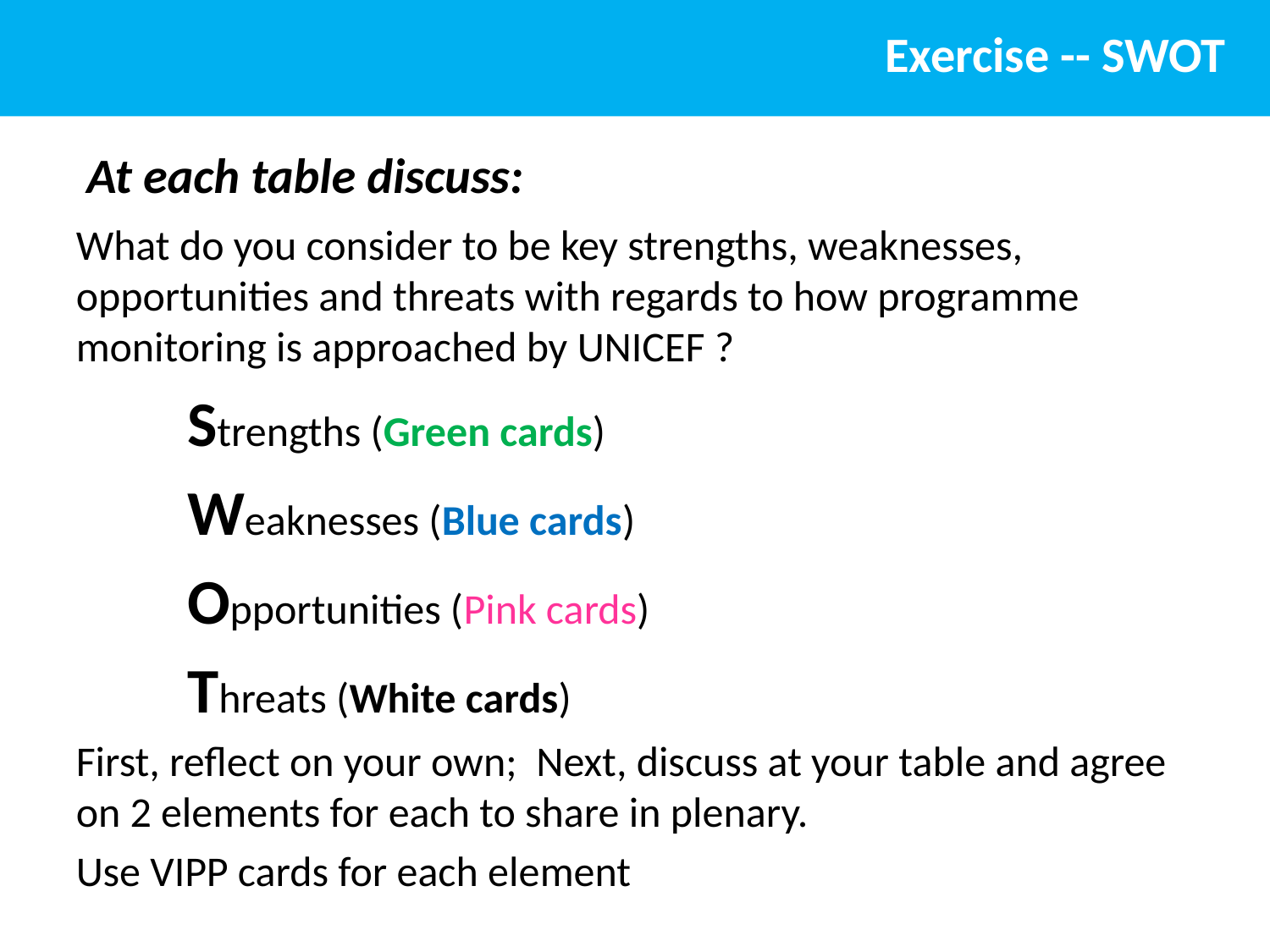

# Exercise -- SWOT
At each table discuss:
What do you consider to be key strengths, weaknesses, opportunities and threats with regards to how programme monitoring is approached by UNICEF ?
Strengths (Green cards)
Weaknesses (Blue cards)
Opportunities (Pink cards)
Threats (White cards)
First, reflect on your own;  Next, discuss at your table and agree on 2 elements for each to share in plenary.
Use VIPP cards for each element